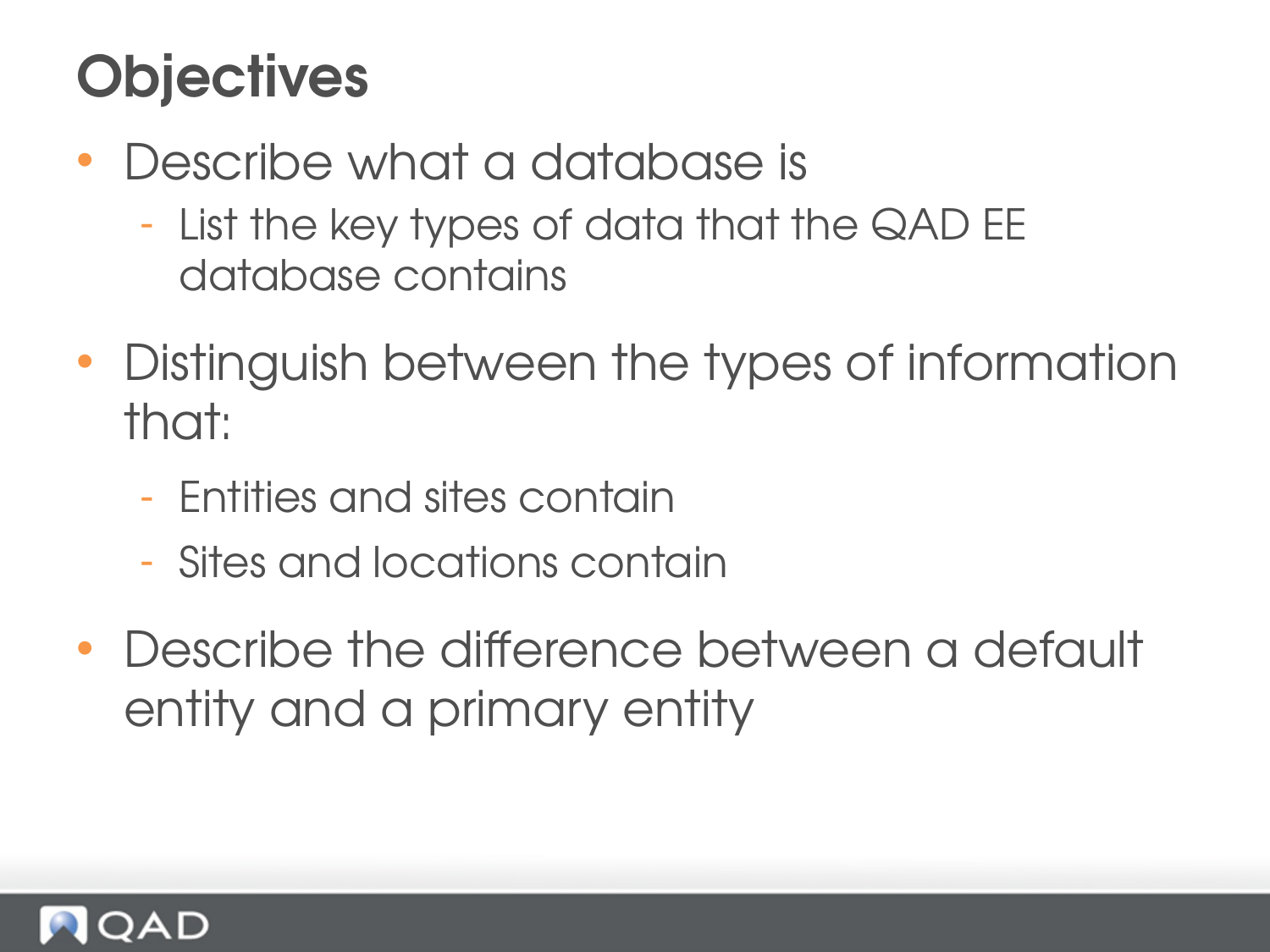

# Objectives
Describe what a database is
List the key types of data that the QAD EE database contains
Distinguish between the types of information that:
Entities and sites contain
Sites and locations contain
Describe the difference between a default entity and a primary entity